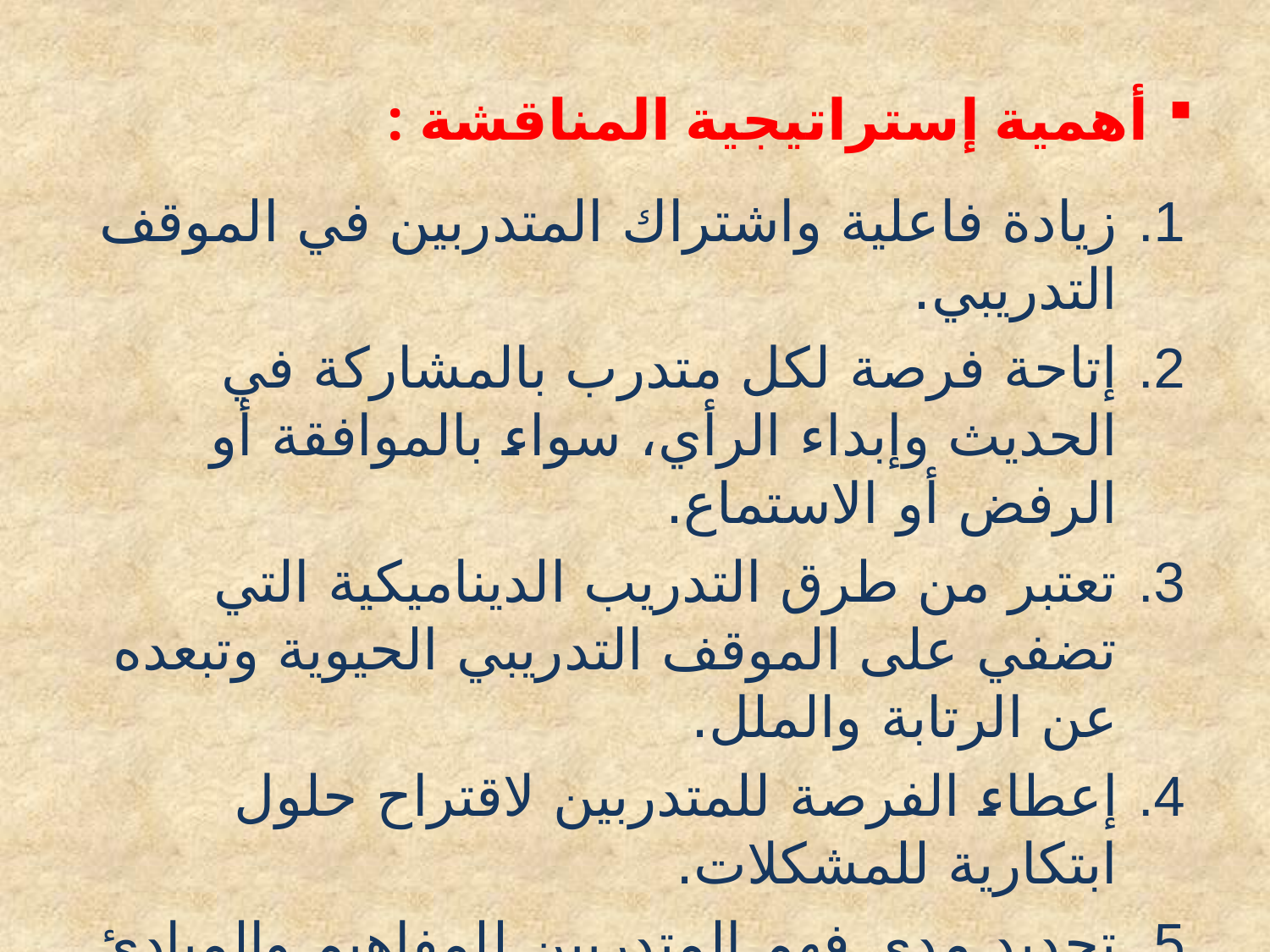

# أهمية إستراتيجية المناقشة :
زيادة فاعلية واشتراك المتدربين في الموقف التدريبي.
إتاحة فرصة لكل متدرب بالمشاركة في الحديث وإبداء الرأي، سواء بالموافقة أو الرفض أو الاستماع.
تعتبر من طرق التدريب الديناميكية التي تضفي على الموقف التدريبي الحيوية وتبعده عن الرتابة والملل.
إعطاء الفرصة للمتدربين لاقتراح حلول ابتكارية للمشكلات.
تحديد مدى فهم المتدربين للمفاهيم والمبادئ الأساسية وتعزيز نقاط القوة وعلاج نقاط الضعف.